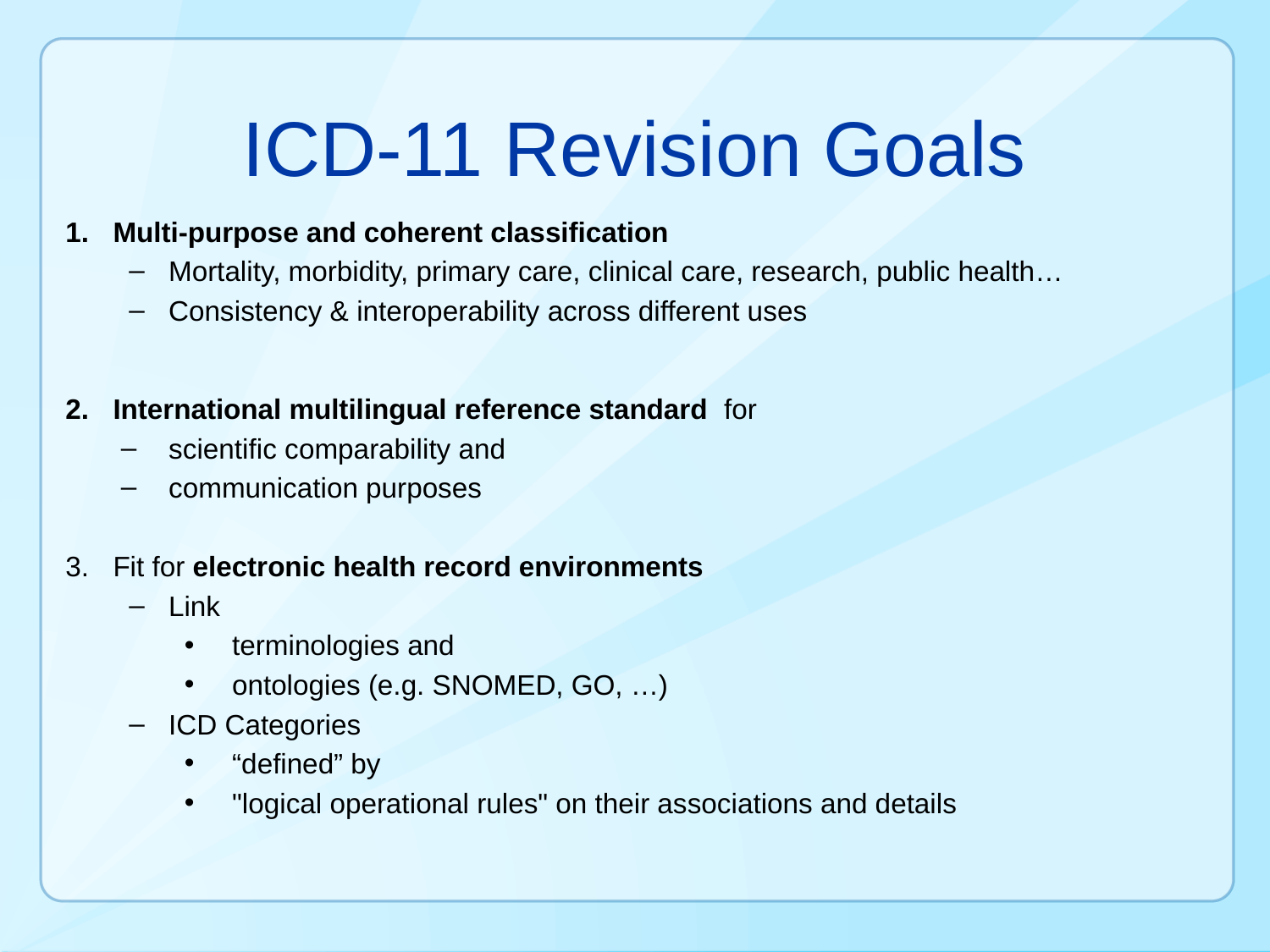

ICD-11 Revision Goals

Multi-purpose and coherent classification
Mortality, morbidity, primary care, clinical care, research, public health…
Consistency & interoperability across different uses

International multilingual reference standard  for
scientific comparability and
communication purposes

Fit for electronic health record environments
Link
terminologies and
ontologies (e.g. SNOMED, GO, …)
ICD Categories
“defined” by
"logical operational rules" on their associations and details